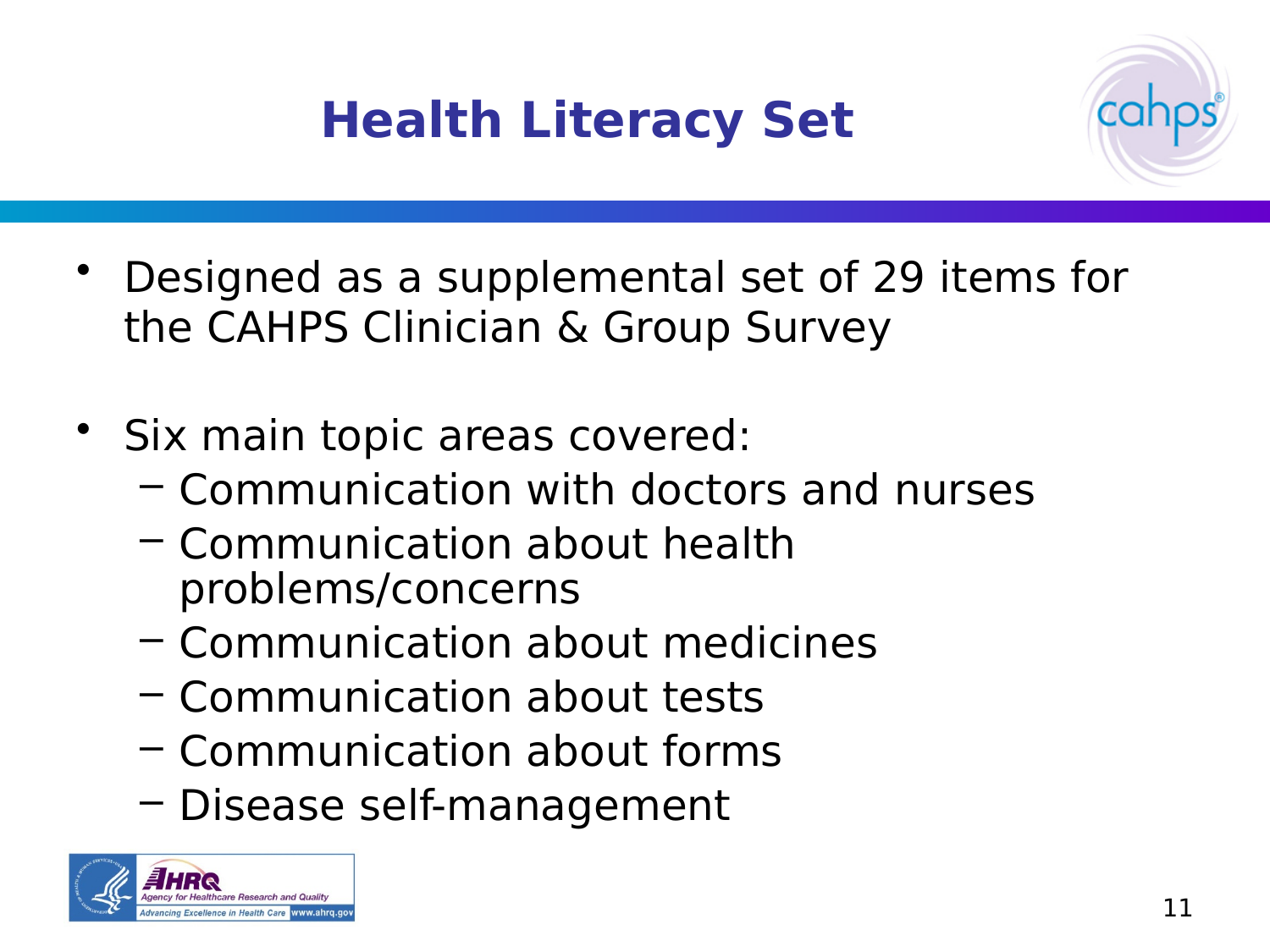

# Health Literacy Set
Designed as a supplemental set of 29 items for the CAHPS Clinician & Group Survey

Six main topic areas covered:
Communication with doctors and nurses
Communication about health problems/concerns
Communication about medicines
Communication about tests
Communication about forms
Disease self-management

11